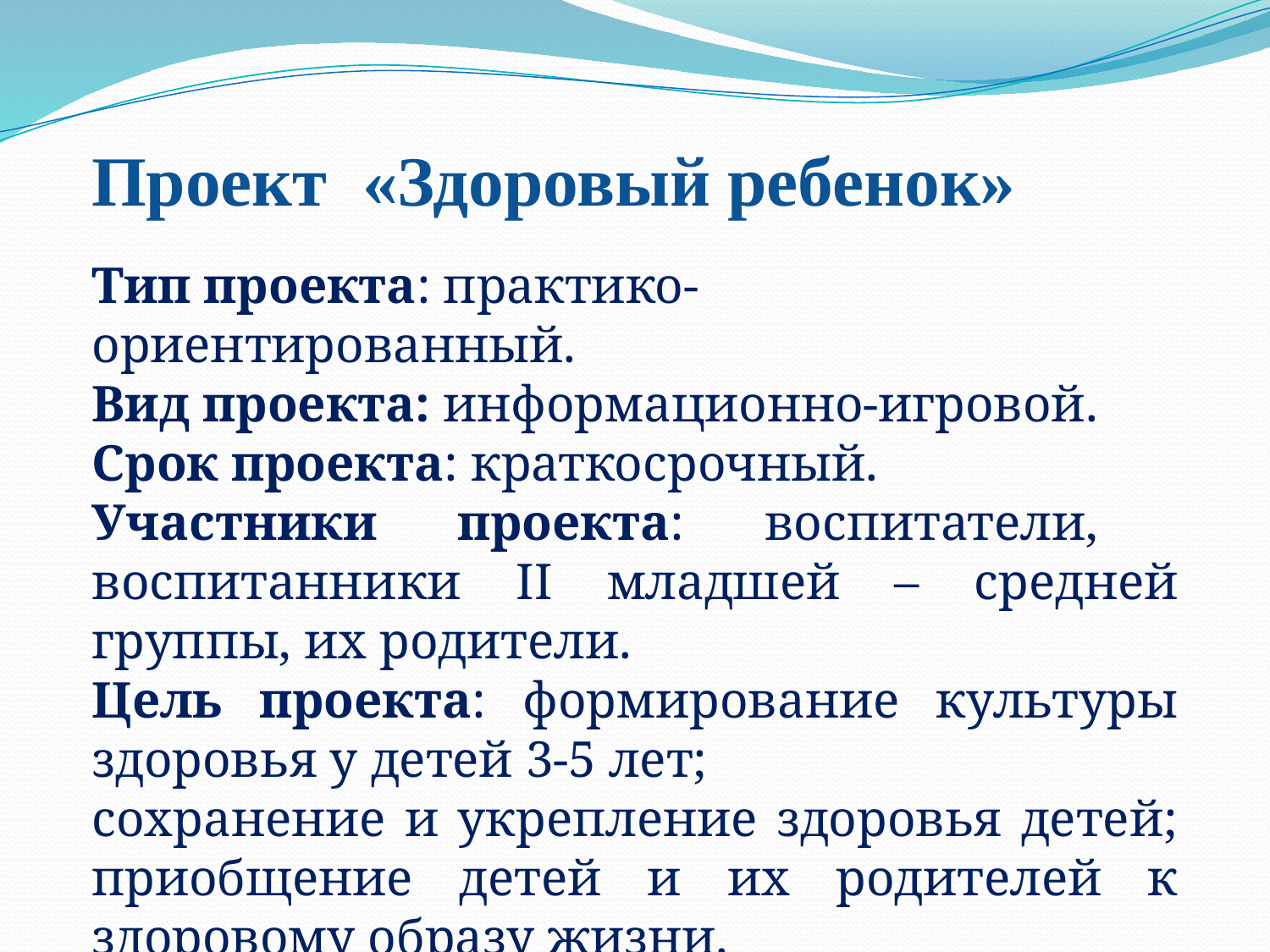

Проект  «Здоровый ребенок»

Тип проекта: практико-ориентированный.
Вид проекта: информационно-игровой.
Срок проекта: краткосрочный.
Участники проекта: воспитатели,  воспитанники II младшей – средней группы, их родители.
Цель проекта: формирование культуры здоровья у детей 3-5 лет;
сохранение и укрепление здоровья детей; приобщение детей и их родителей к здоровому образу жизни.